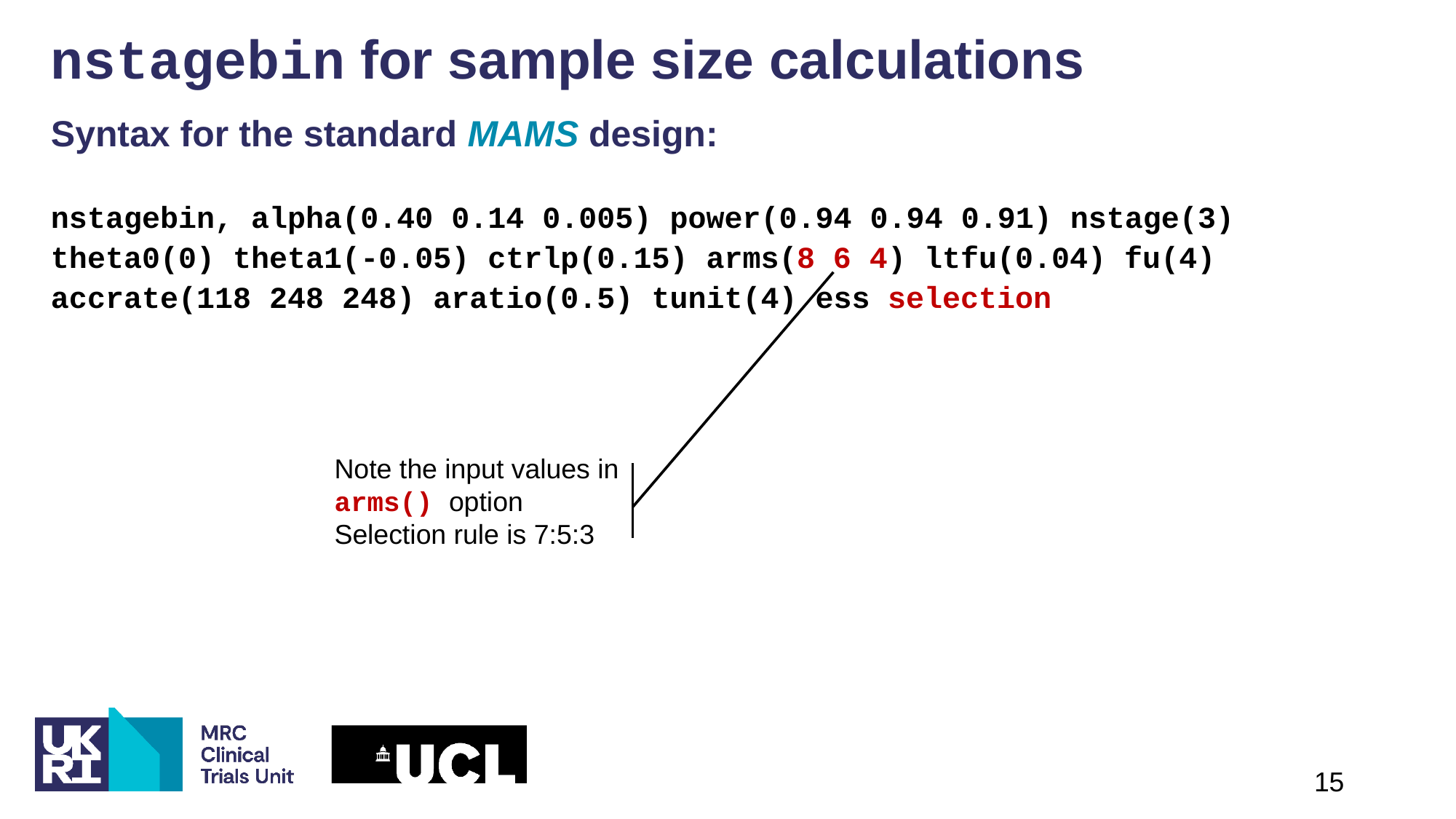

# nstagebin for sample size calculations
Syntax for the standard MAMS design:

nstagebin, alpha(0.40 0.14 0.005) power(0.94 0.94 0.91) nstage(3) theta0(0) theta1(-0.05) ctrlp(0.15) arms(8 6 4) ltfu(0.04) fu(4) accrate(118 248 248) aratio(0.5) tunit(4) ess selection
Note the input values in
arms() option
Selection rule is 7:5:3

15